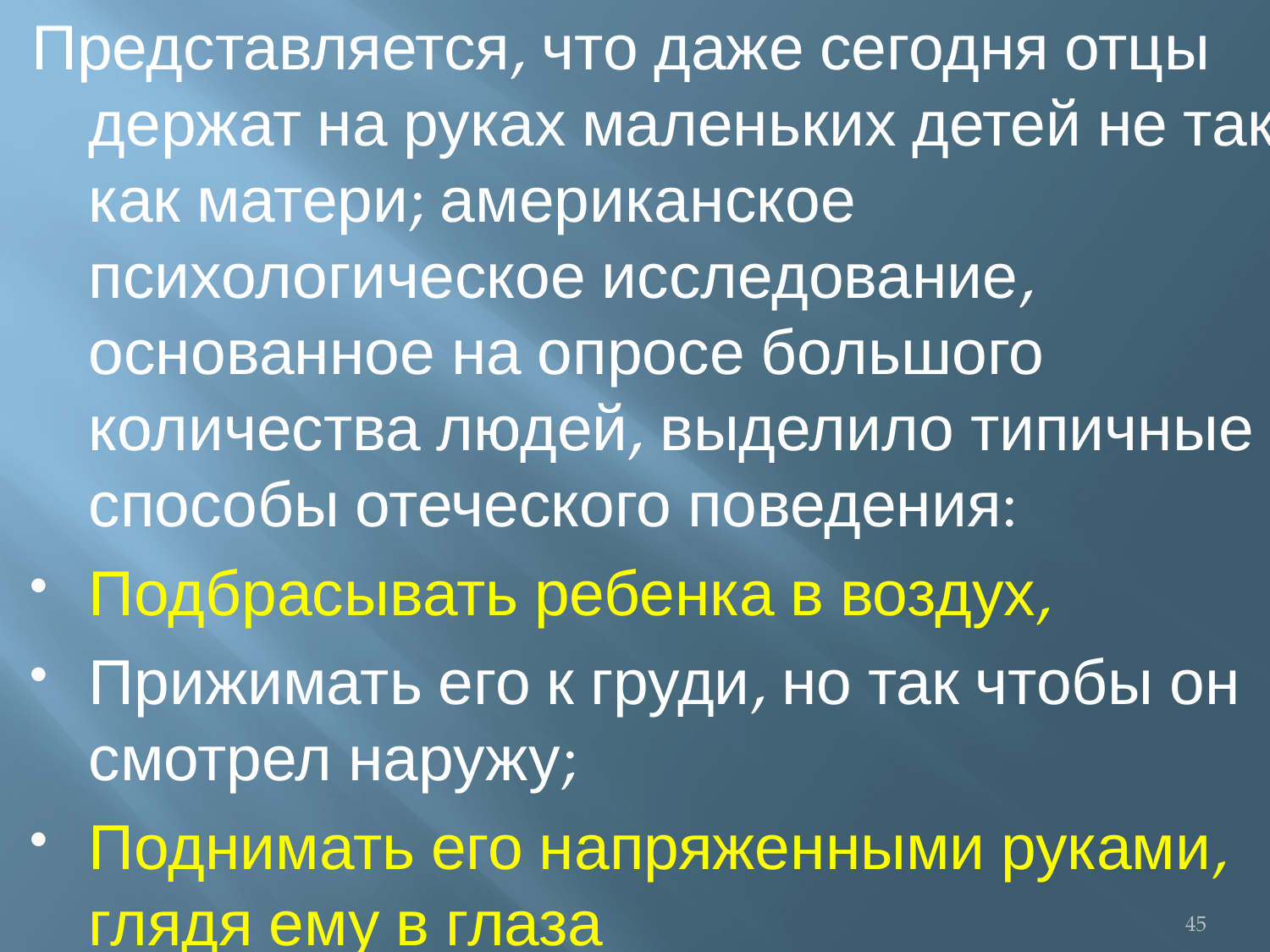

Представляется, что даже сегодня отцы держат на руках маленьких детей не так, как матери; американское психологическое исследование, основанное на опросе большого количества людей, выделило типичные способы отеческого поведения:
Подбрасывать ребенка в воздух,
Прижимать его к груди, но так чтобы он смотрел наружу;
Поднимать его напряженными руками, глядя ему в глаза
45